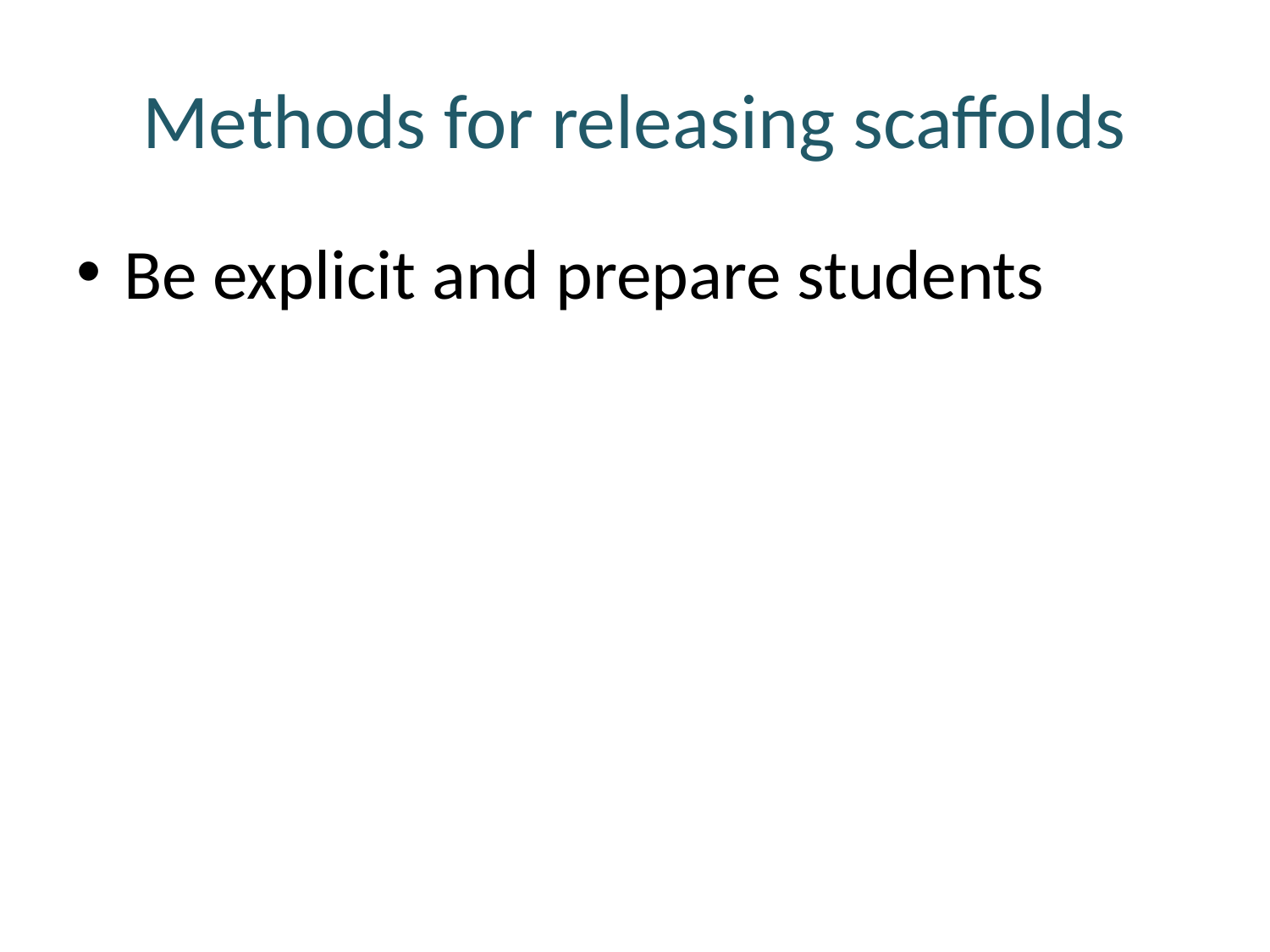

# Methods for releasing scaffolds
Be explicit and prepare students